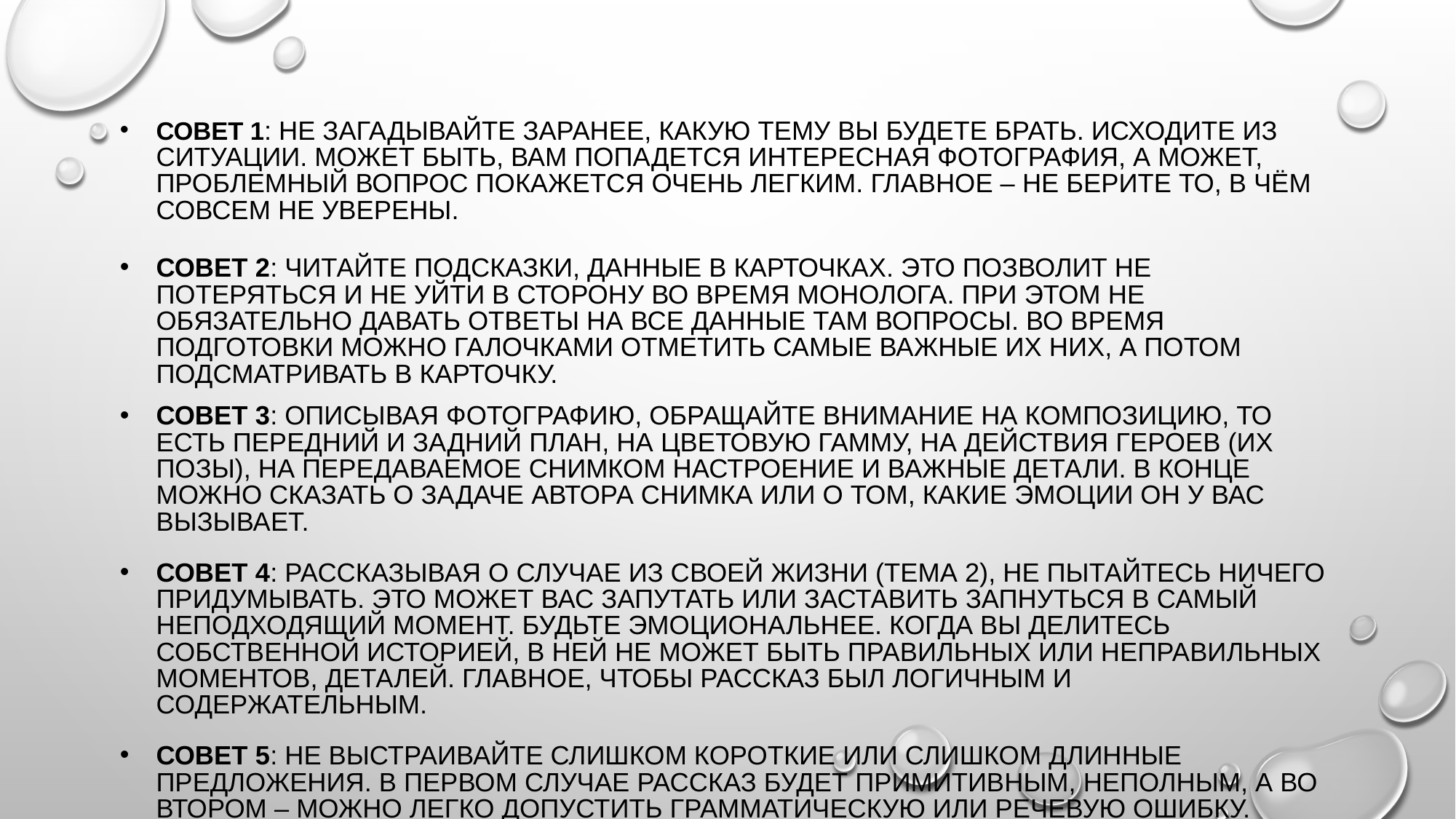

Совет 1: Не загадывайте заранее, какую тему вы будете брать. Исходите из ситуации. Может быть, вам попадется интересная фотография, а может, проблемный вопрос покажется очень легким. Главное – не берите то, в чём совсем не уверены.
Совет 2: Читайте подсказки, данные в карточках. Это позволит не потеряться и не уйти в сторону во время монолога. При этом не обязательно давать ответы на все данные там вопросы. Во время подготовки можно галочками отметить самые важные их них, а потом подсматривать в карточку.
Совет 3: Описывая фотографию, обращайте внимание на композицию, то есть передний и задний план, на цветовую гамму, на действия героев (их позы), на передаваемое снимком настроение и важные детали. В конце можно сказать о задаче автора снимка или о том, какие эмоции он у вас вызывает.
Совет 4: Рассказывая о случае из своей жизни (тема 2), не пытайтесь ничего придумывать. Это может вас запутать или заставить запнуться в самый неподходящий момент. Будьте эмоциональнее. Когда вы делитесь собственной историей, в ней не может быть правильных или неправильных моментов, деталей. Главное, чтобы рассказ был логичным и содержательным.
Совет 5: Не выстраивайте слишком короткие или слишком длинные предложения. В первом случае рассказ будет примитивным, неполным, а во втором – можно легко допустить грамматическую или речевую ошибку.